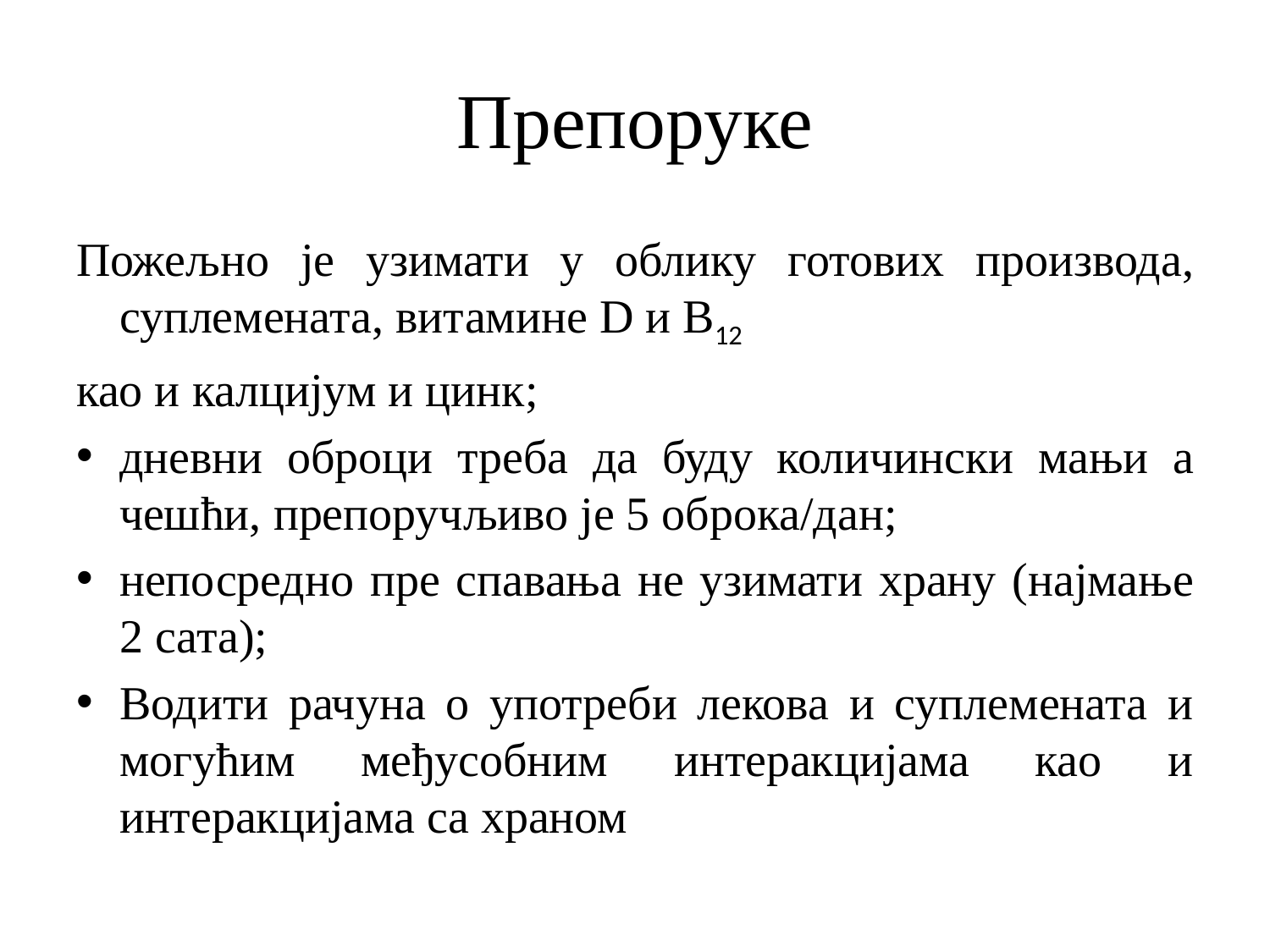

# Препоруке
Пожељно је узимати у облику готових производа, суплемената, витамине D и B12
као и калцијум и цинк;
дневни оброци треба да буду количински мањи а чешћи, препоручљиво је 5 оброка/дан;
непосредно пре спавања не узимати храну (најмање 2 сата);
Водити рачуна о употреби лекова и суплемената и могућим међусобним интеракцијама као и интеракцијама са храном